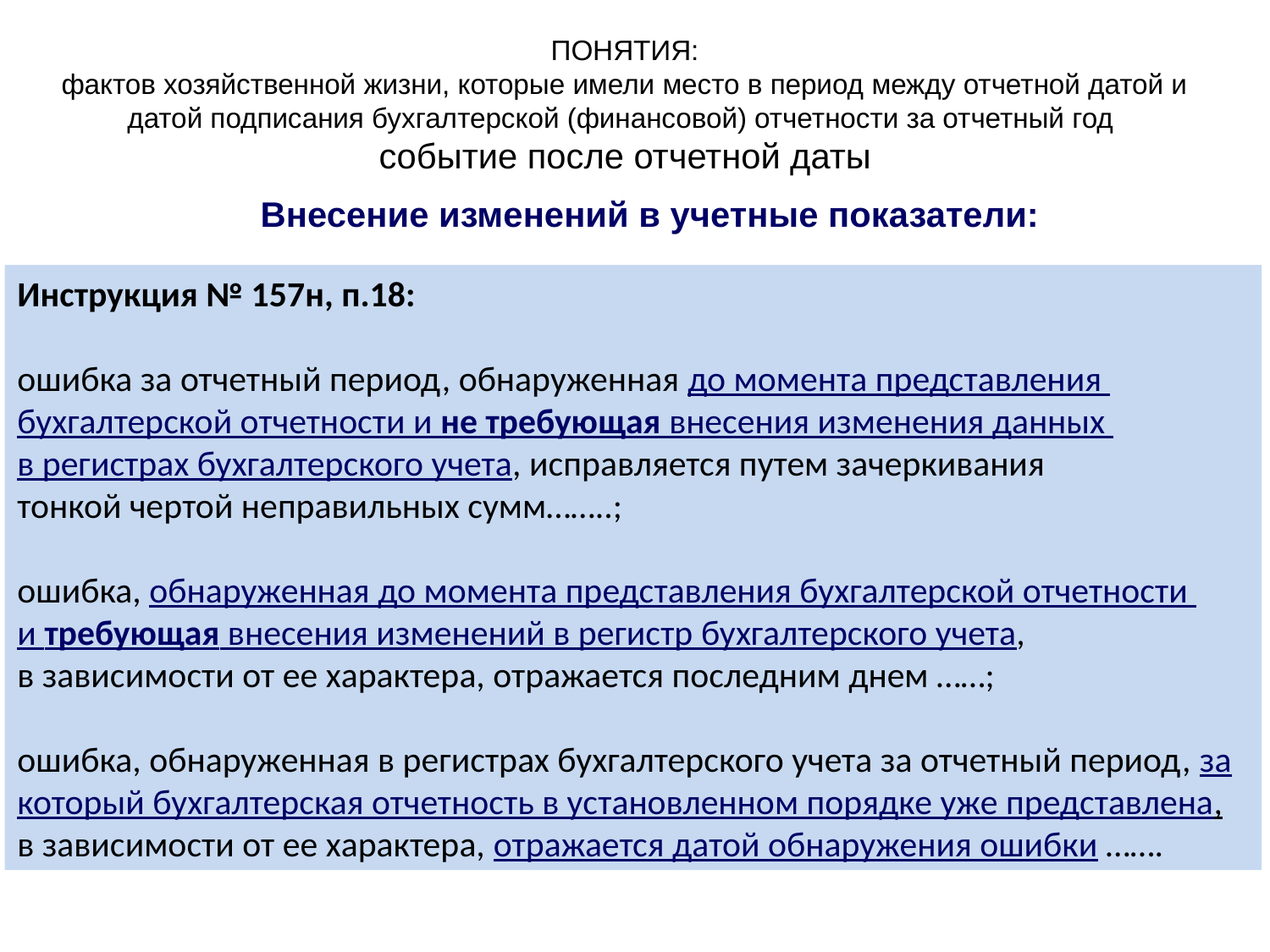

ПОНЯТИЯ:
фактов хозяйственной жизни, которые имели место в период между отчетной датой и датой подписания бухгалтерской (финансовой) отчетности за отчетный год
событие после отчетной даты
Внесение изменений в учетные показатели:
Инструкция № 157н, п.18:

ошибка за отчетный период, обнаруженная до момента представления
бухгалтерской отчетности и не требующая внесения изменения данных
в регистрах бухгалтерского учета, исправляется путем зачеркивания
тонкой чертой неправильных сумм……..;

ошибка, обнаруженная до момента представления бухгалтерской отчетности
и требующая внесения изменений в регистр бухгалтерского учета,
в зависимости от ее характера, отражается последним днем ……;

ошибка, обнаруженная в регистрах бухгалтерского учета за отчетный период, за
который бухгалтерская отчетность в установленном порядке уже представлена,
в зависимости от ее характера, отражается датой обнаружения ошибки …….